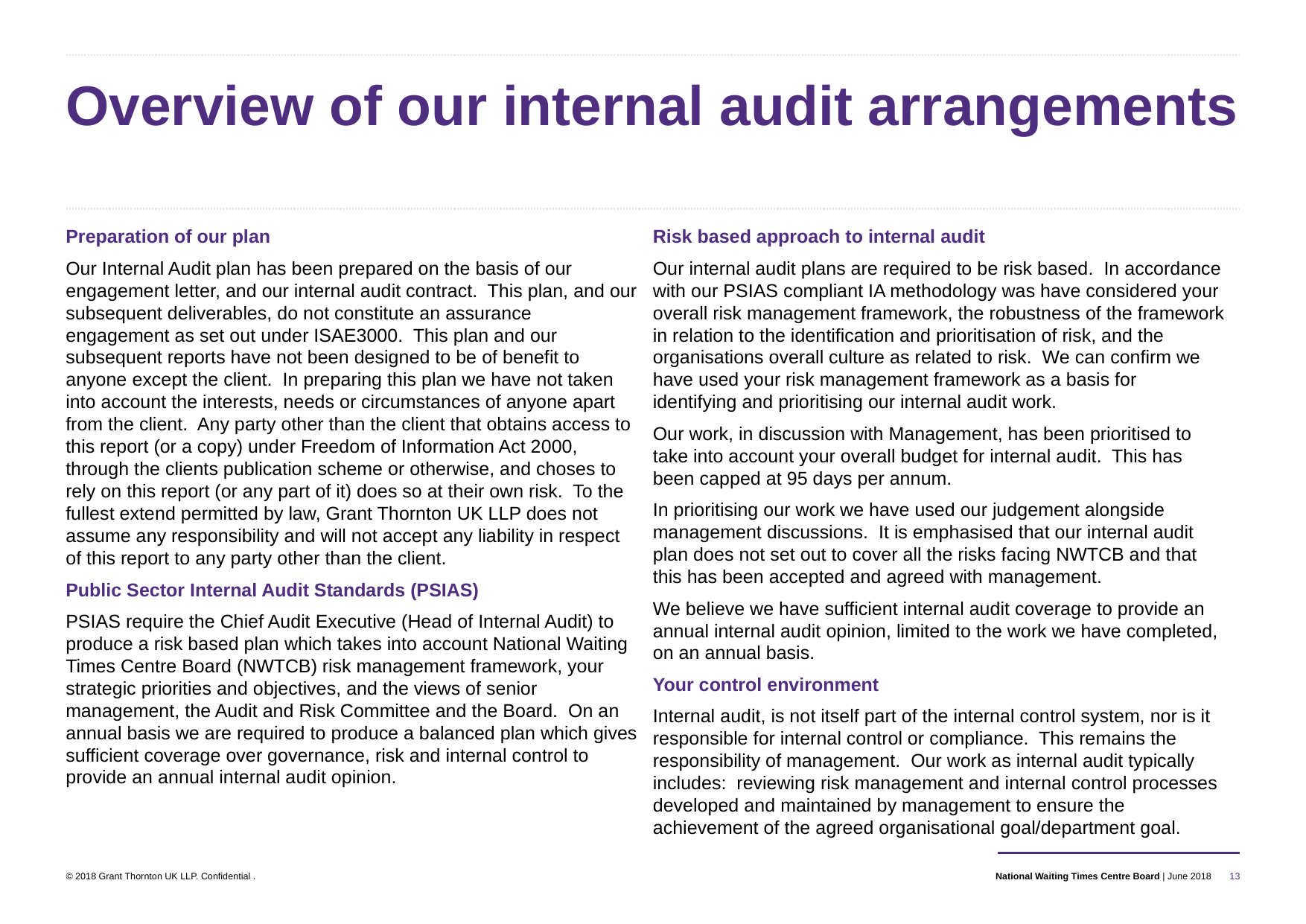

#
Overview of our internal audit arrangements

Risk based approach to internal audit
Our internal audit plans are required to be risk based.  In accordance with our PSIAS compliant IA methodology was have considered your overall risk management framework, the robustness of the framework in relation to the identification and prioritisation of risk, and the organisations overall culture as related to risk.  We can confirm we have used your risk management framework as a basis for identifying and prioritising our internal audit work.
Our work, in discussion with Management, has been prioritised to take into account your overall budget for internal audit.  This has been capped at 95 days per annum.
In prioritising our work we have used our judgement alongside management discussions.  It is emphasised that our internal audit plan does not set out to cover all the risks facing NWTCB and that this has been accepted and agreed with management.
We believe we have sufficient internal audit coverage to provide an annual internal audit opinion, limited to the work we have completed, on an annual basis.
Your control environment
Internal audit, is not itself part of the internal control system, nor is it responsible for internal control or compliance.  This remains the responsibility of management.  Our work as internal audit typically includes:  reviewing risk management and internal control processes developed and maintained by management to ensure the achievement of the agreed organisational goal/department goal.
Preparation of our plan
Our Internal Audit plan has been prepared on the basis of our engagement letter, and our internal audit contract.  This plan, and our subsequent deliverables, do not constitute an assurance engagement as set out under ISAE3000.  This plan and our subsequent reports have not been designed to be of benefit to anyone except the client.  In preparing this plan we have not taken into account the interests, needs or circumstances of anyone apart from the client.  Any party other than the client that obtains access to this report (or a copy) under Freedom of Information Act 2000, through the clients publication scheme or otherwise, and choses to rely on this report (or any part of it) does so at their own risk.  To the fullest extend permitted by law, Grant Thornton UK LLP does not assume any responsibility and will not accept any liability in respect of this report to any party other than the client.
Public Sector Internal Audit Standards (PSIAS)
PSIAS require the Chief Audit Executive (Head of Internal Audit) to produce a risk based plan which takes into account National Waiting Times Centre Board (NWTCB) risk management framework, your strategic priorities and objectives, and the views of senior management, the Audit and Risk Committee and the Board.  On an annual basis we are required to produce a balanced plan which gives sufficient coverage over governance, risk and internal control to provide an annual internal audit opinion.
13